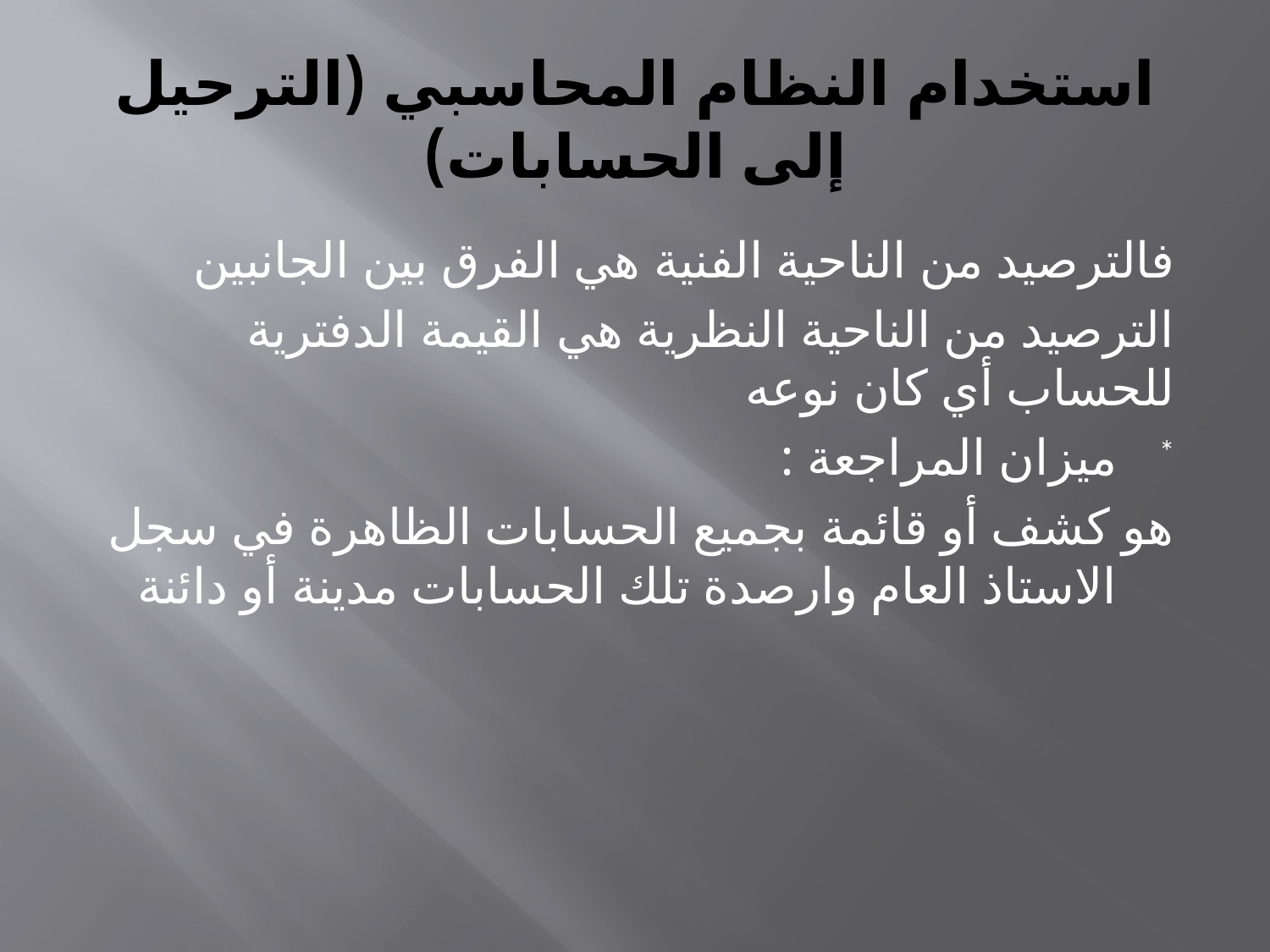

# استخدام النظام المحاسبي (الترحيل إلى الحسابات)
فالترصيد من الناحية الفنية هي الفرق بين الجانبين
الترصيد من الناحية النظرية هي القيمة الدفترية للحساب أي كان نوعه
ميزان المراجعة :
هو كشف أو قائمة بجميع الحسابات الظاهرة في سجل الاستاذ العام وارصدة تلك الحسابات مدينة أو دائنة